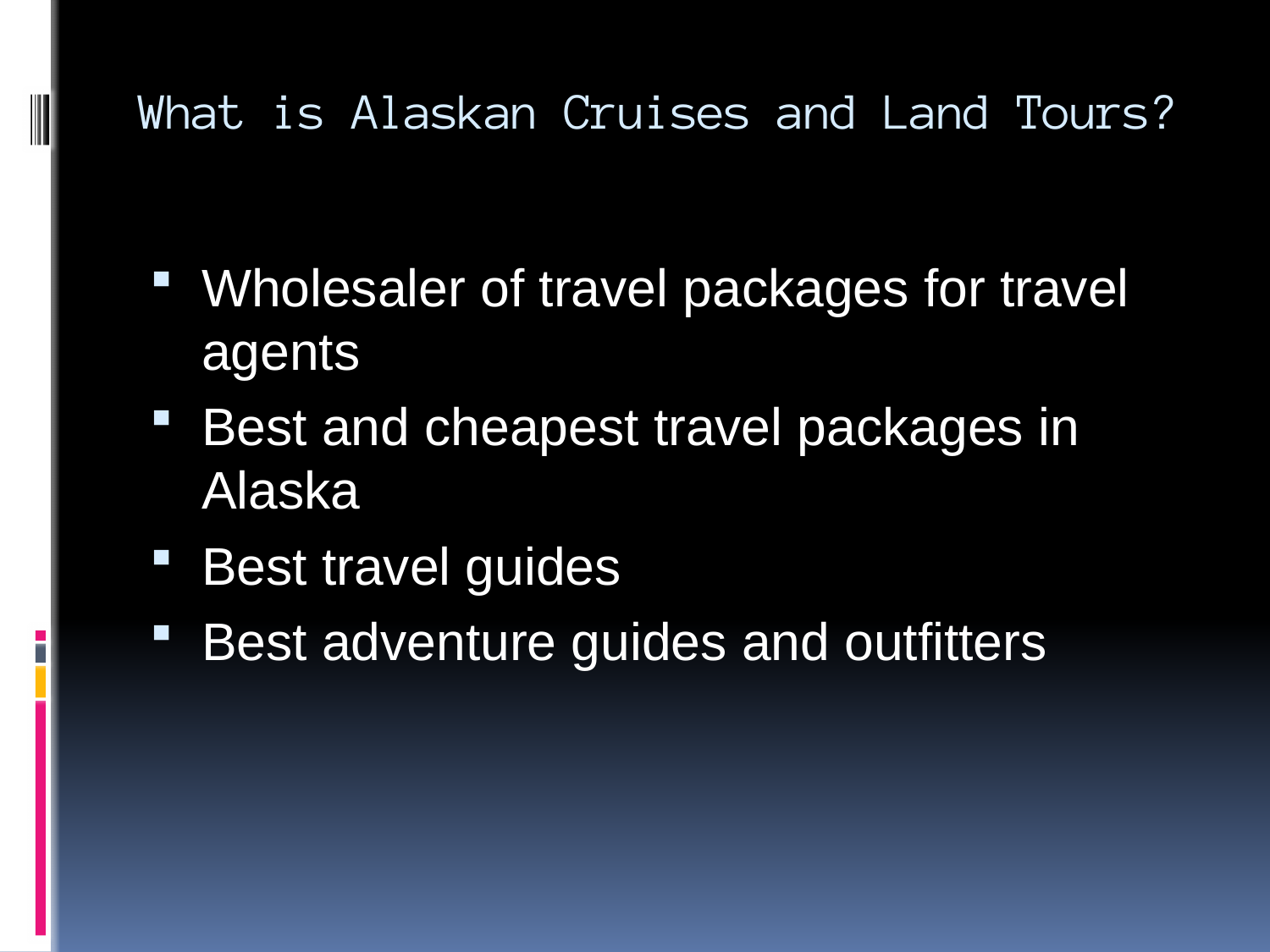

# What is Alaskan Cruises and Land Tours?
Wholesaler of travel packages for travel agents
Best and cheapest travel packages in Alaska
Best travel guides
Best adventure guides and outfitters